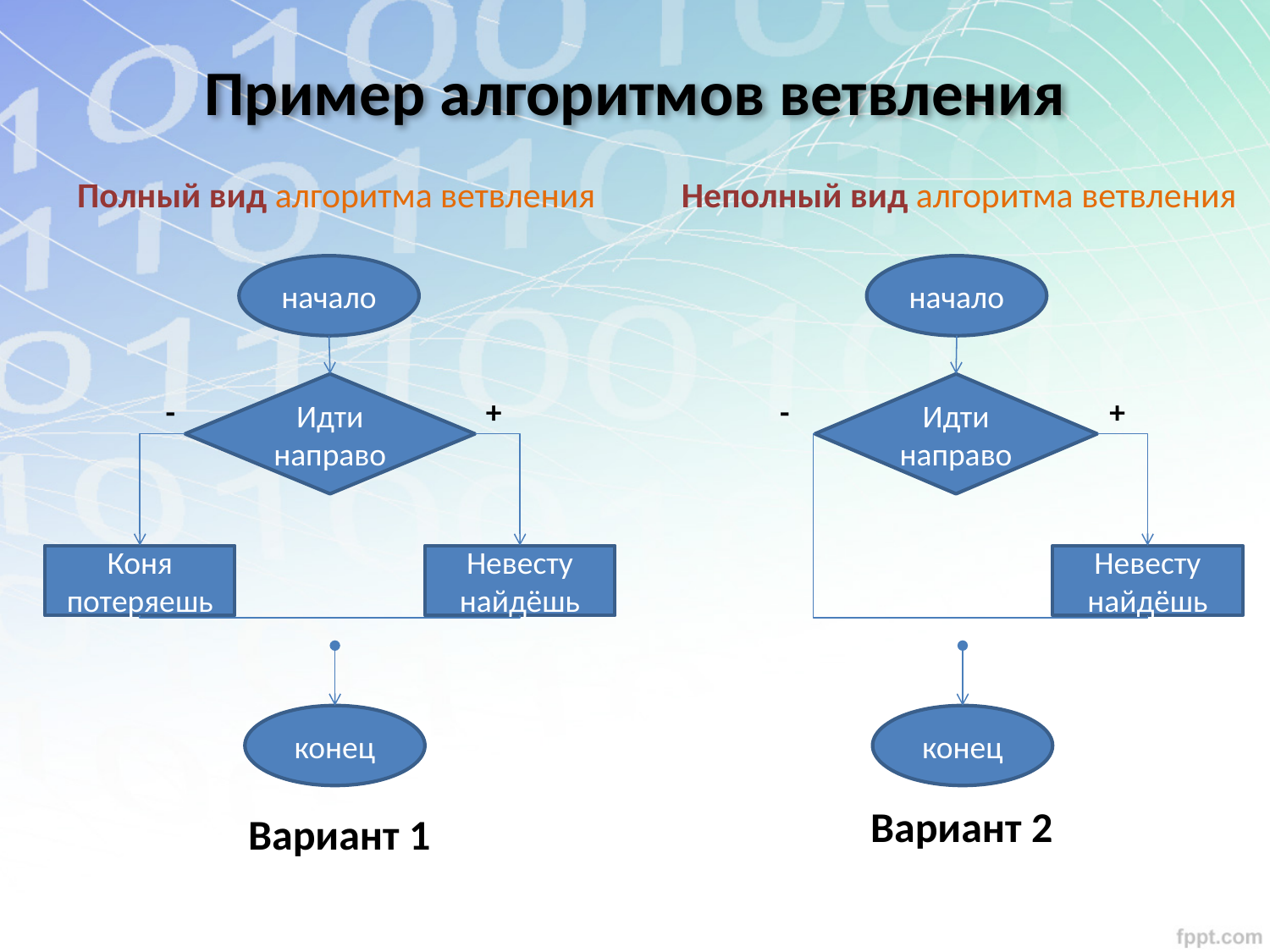

Пример алгоритмов ветвления
Полный вид алгоритма ветвления
Неполный вид алгоритма ветвления
начало
начало
Идти направо
Идти направо
-
+
-
+
Коня потеряешь
Невесту найдёшь
Невесту найдёшь
конец
конец
Вариант 2
Вариант 1